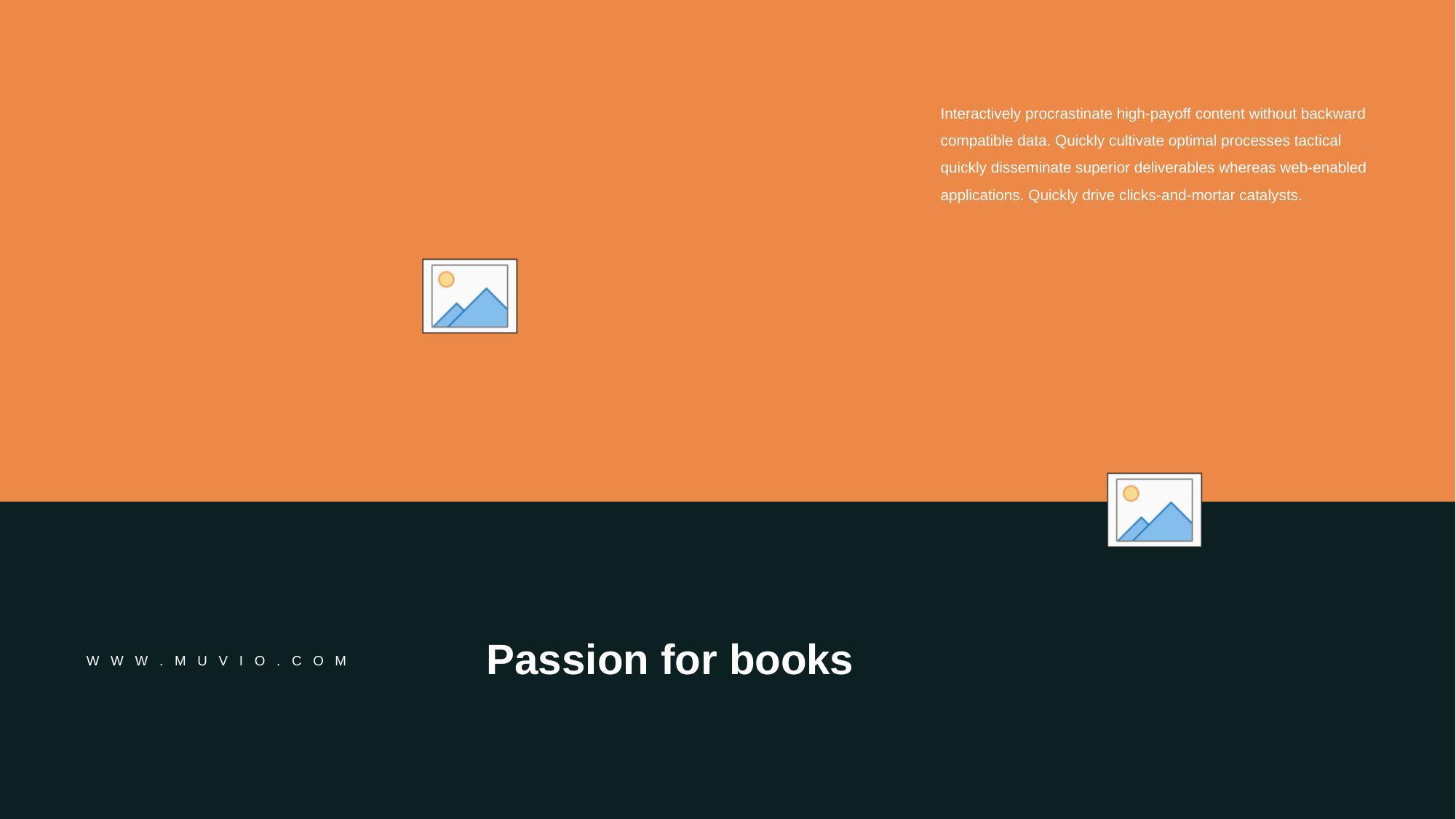

Interactively procrastinate high-payoff content without backward compatible data. Quickly cultivate optimal processes tactical quickly disseminate superior deliverables whereas web-enabled applications. Quickly drive clicks-and-mortar catalysts.

Passion for books
W   W   W   .   M   U   V   I   O   .   C   O   M